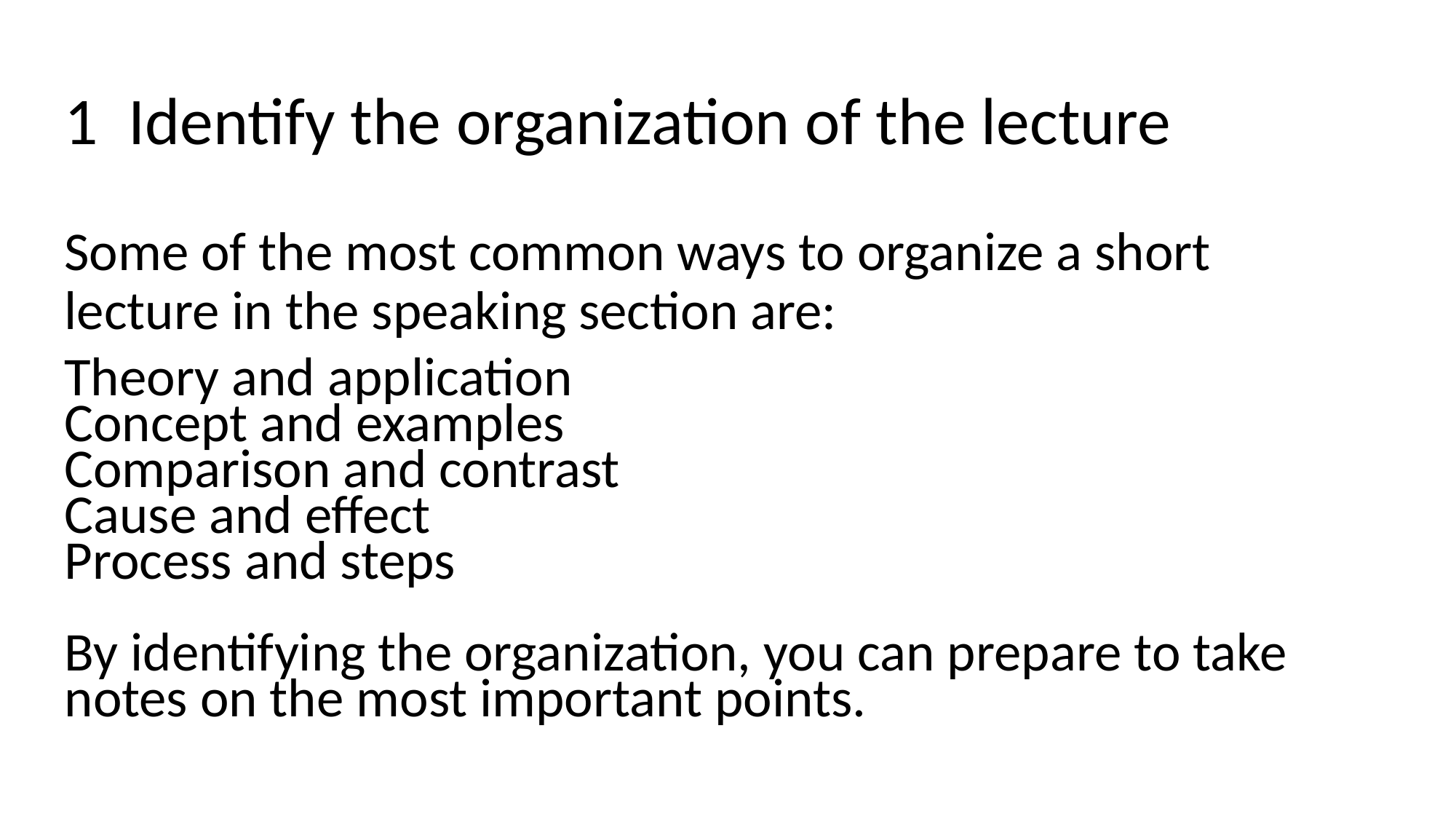

# 1  Identify the organization of the lecture
Some of the most common ways to organize a short lecture in the speaking section are:

Theory and application
Concept and examples
Comparison and contrast
Cause and effect
Process and steps

By identifying the organization, you can prepare to take notes on the most important points.